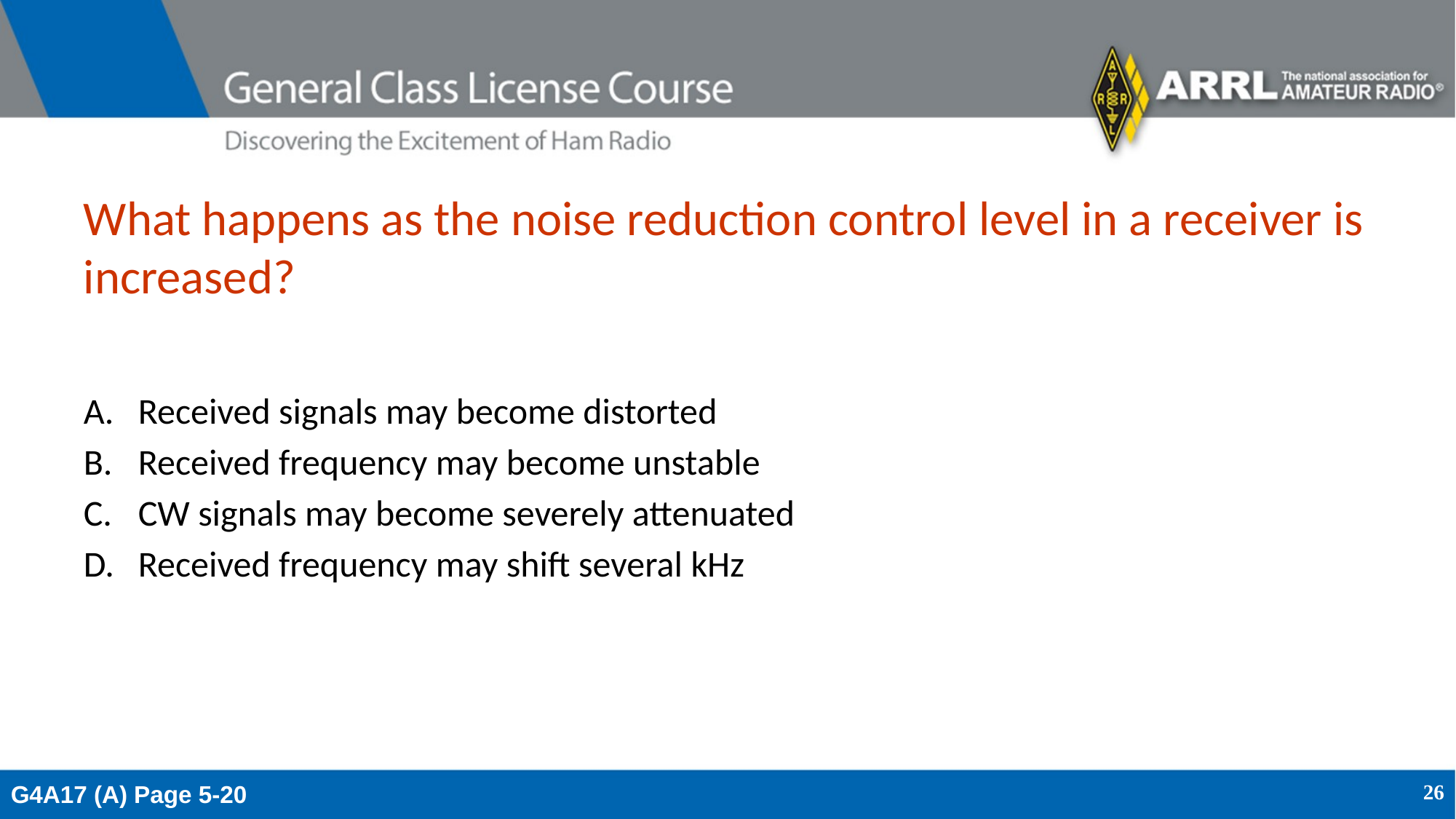

# What happens as the noise reduction control level in a receiver is increased?
Received signals may become distorted
Received frequency may become unstable
CW signals may become severely attenuated
Received frequency may shift several kHz
G4A17 (A) Page 5-20
26